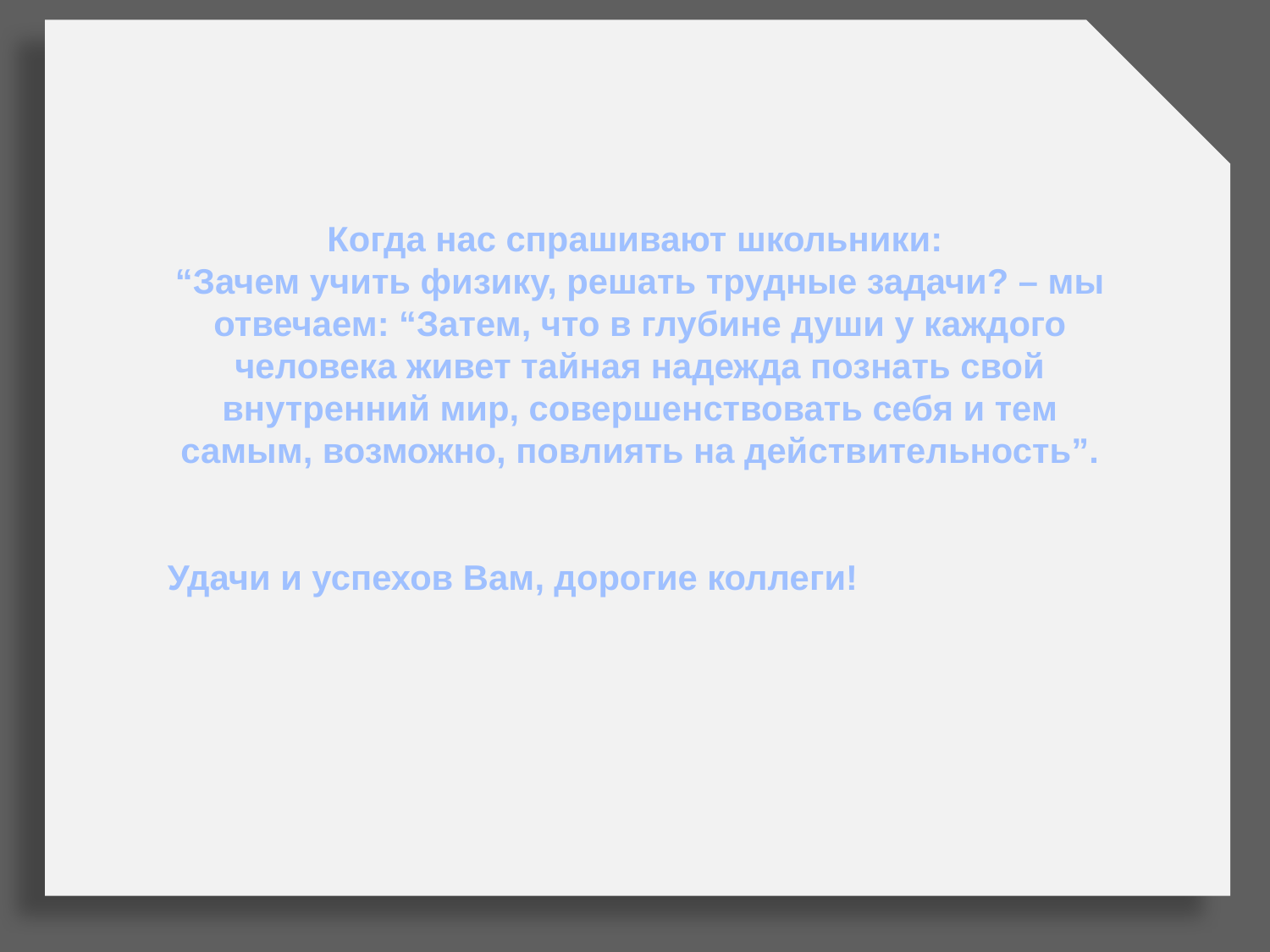

Когда нас спрашивают школьники:
“Зачем учить физику, решать трудные задачи? – мы отвечаем: “Затем, что в глубине души у каждого человека живет тайная надежда познать свой внутренний мир, совершенствовать себя и тем самым, возможно, повлиять на действительность”.

Удачи и успехов Вам, дорогие коллеги!